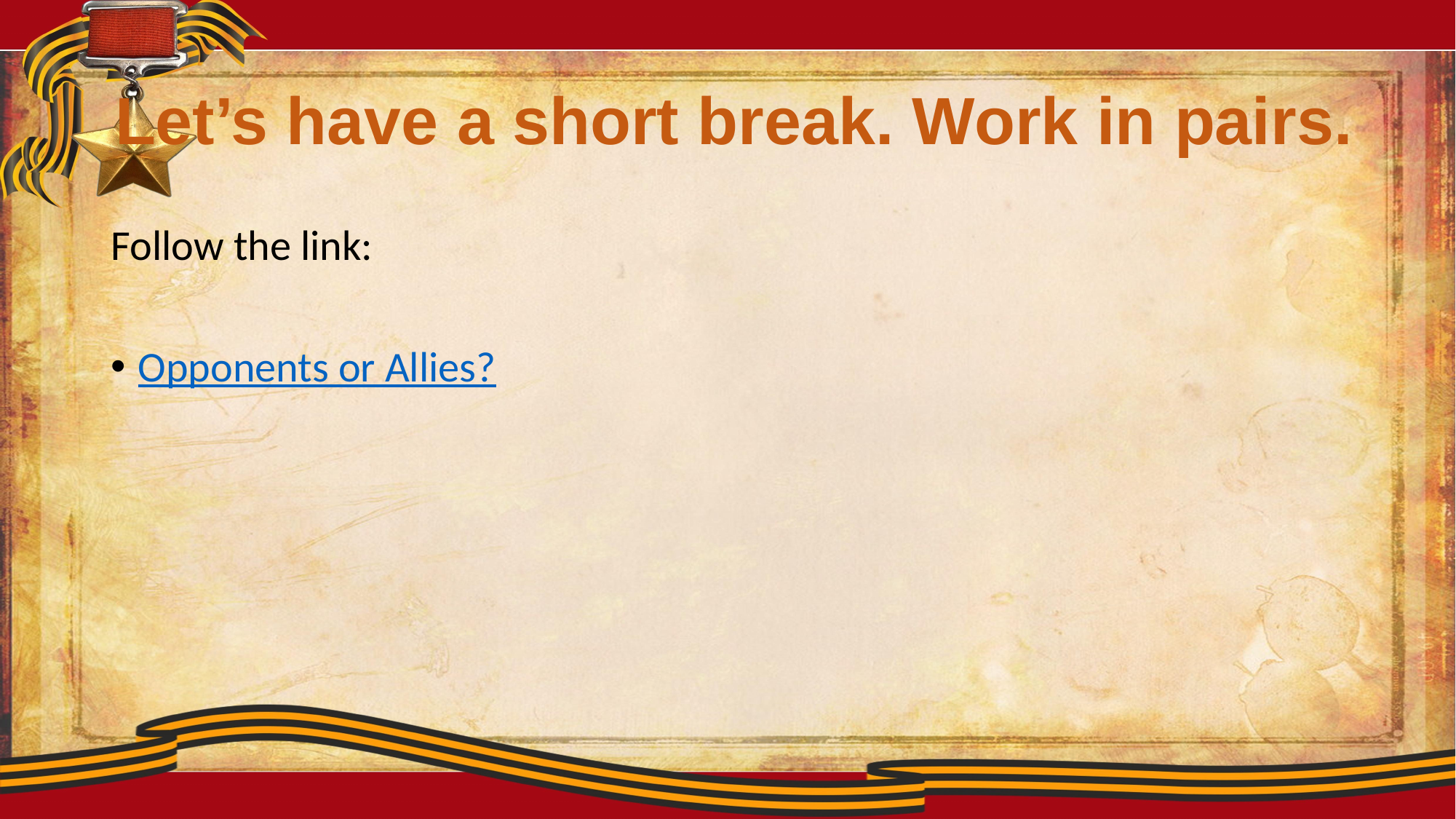

# Let’s have a short break. Work in pairs.
Follow the link:

Opponents or Allies?